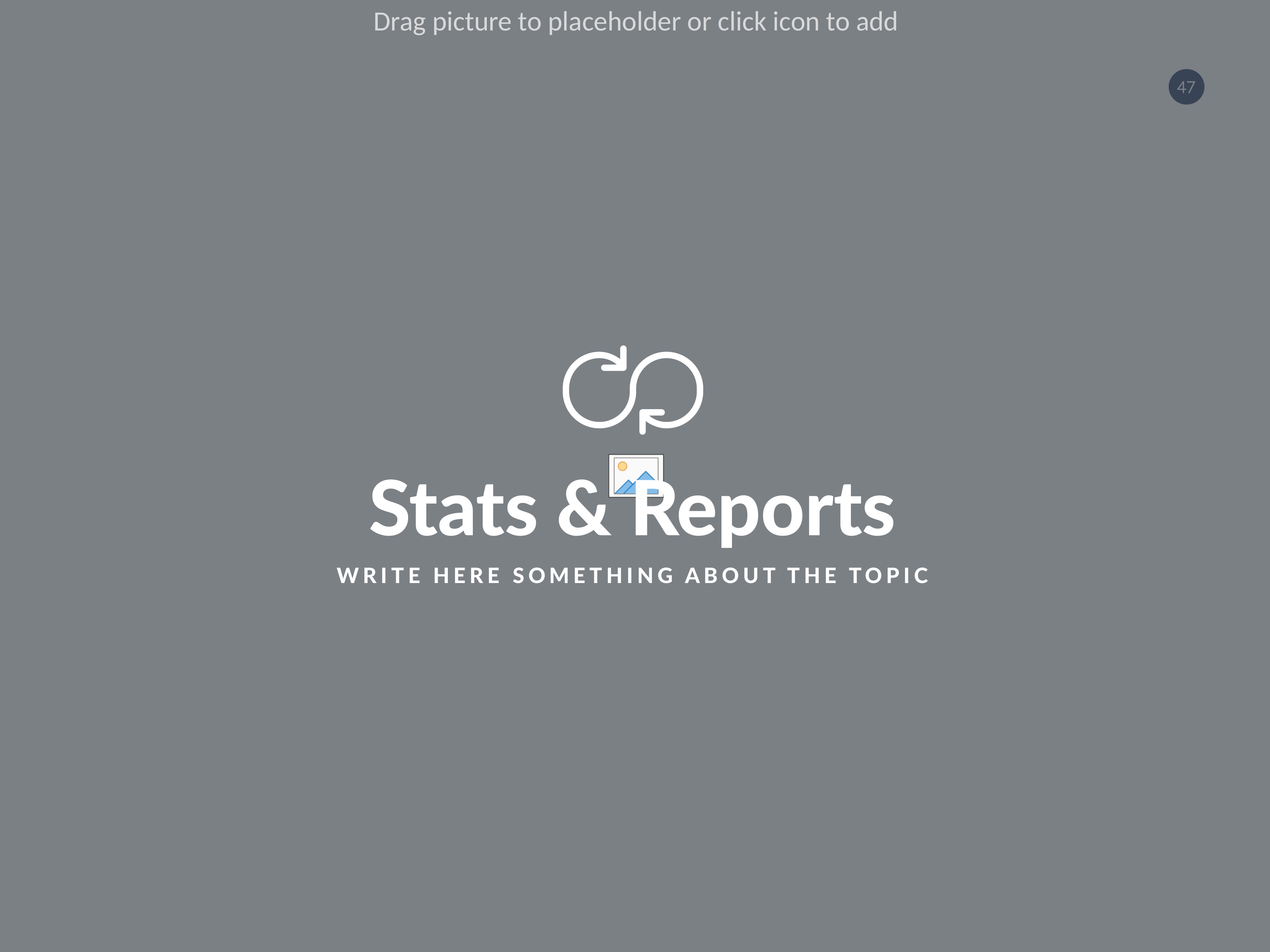

Stats & Reports
WRITE HERE SOMETHING ABOUT THE TOPIC